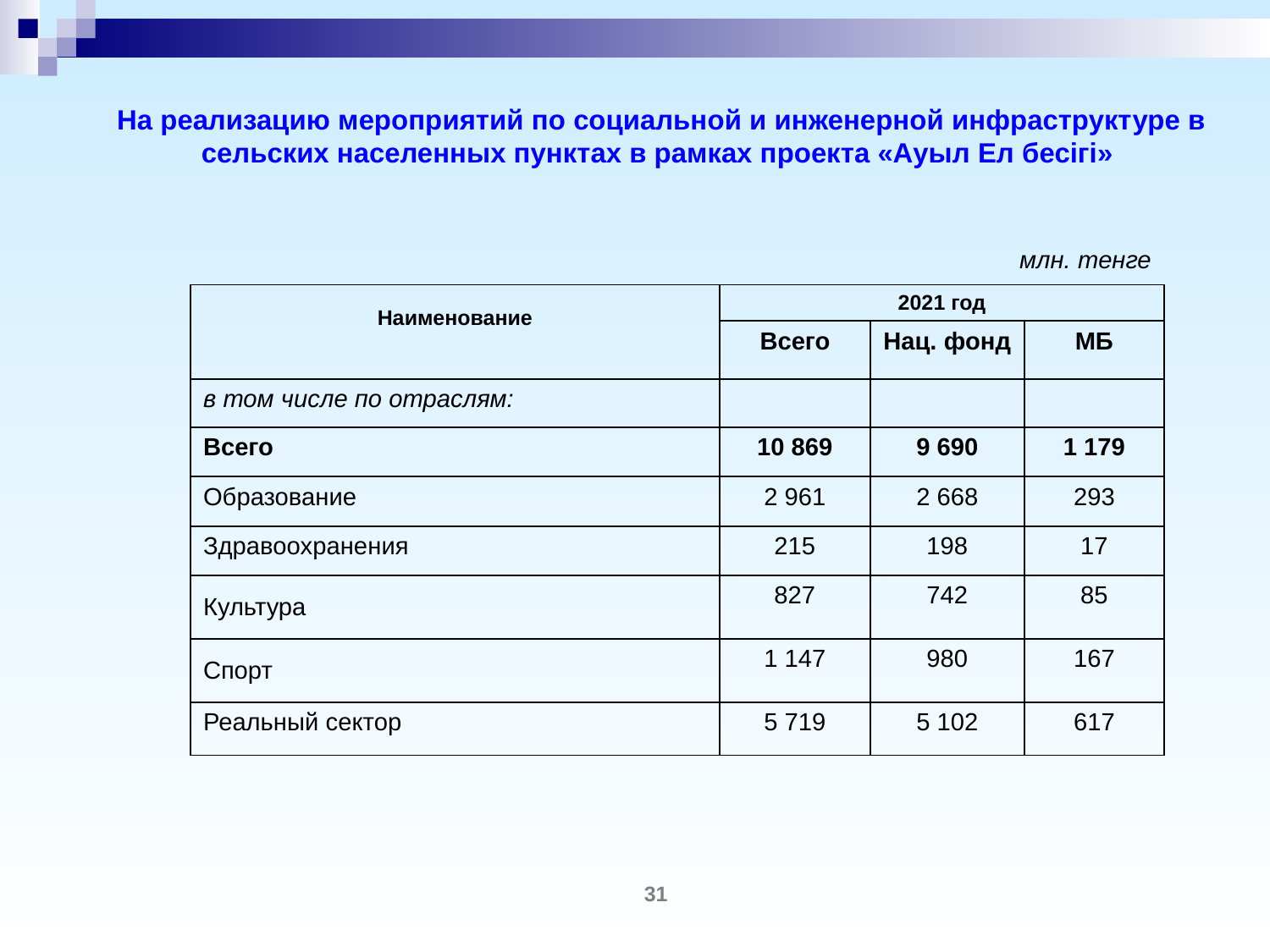

# На реализацию мероприятий по социальной и инженерной инфраструктуре в сельских населенных пунктах в рамках проекта «Ауыл Ел бесігі»
|  |  |  |  | млн. тенге |  |
| --- | --- | --- | --- | --- | --- |
| Наименование | 2021 год |  |  |  |  |
|  | Всего |  | Нац. фонд |  | МБ |
| в том числе по отраслям: |  |  |  |  |  |
| Всего | 10 869 |  | 9 690 |  | 1 179 |
| Образование | 2 961 |  | 2 668 |  | 293 |
| Здравоохранения | 215 |  | 198 |  | 17 |
| Культура | 827 |  | 742 |  | 85 |
| Спорт | 1 147 |  | 980 |  | 167 |
| Реальный сектор | 5 719 |  | 5 102 |  | 617 |
31